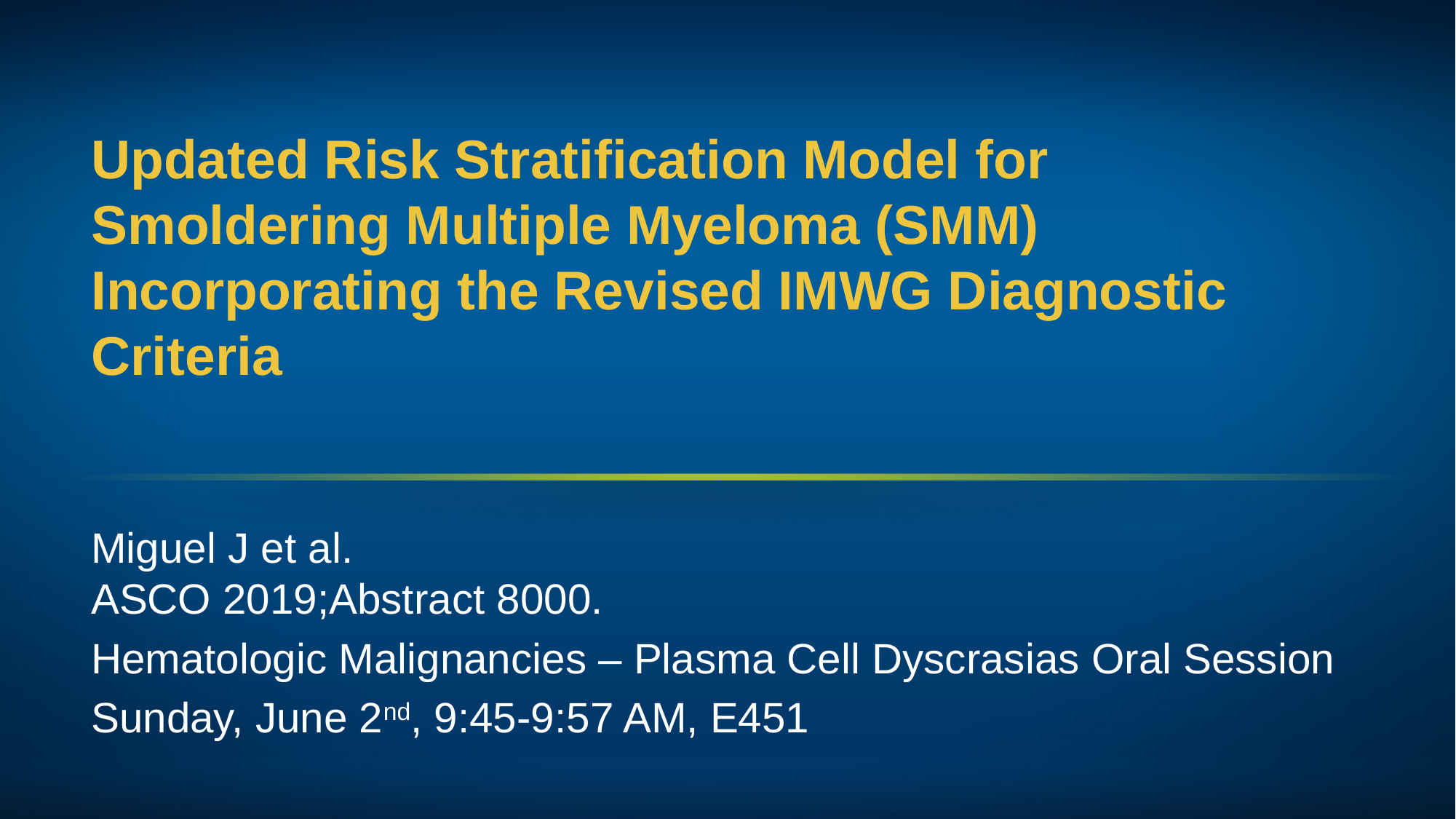

# Updated Risk Stratification Model for Smoldering Multiple Myeloma (SMM) Incorporating the Revised IMWG Diagnostic Criteria
Miguel J et al.
ASCO 2019;Abstract 8000.
Hematologic Malignancies – Plasma Cell Dyscrasias Oral Session
Sunday, June 2nd, 9:45-9:57 AM, E451